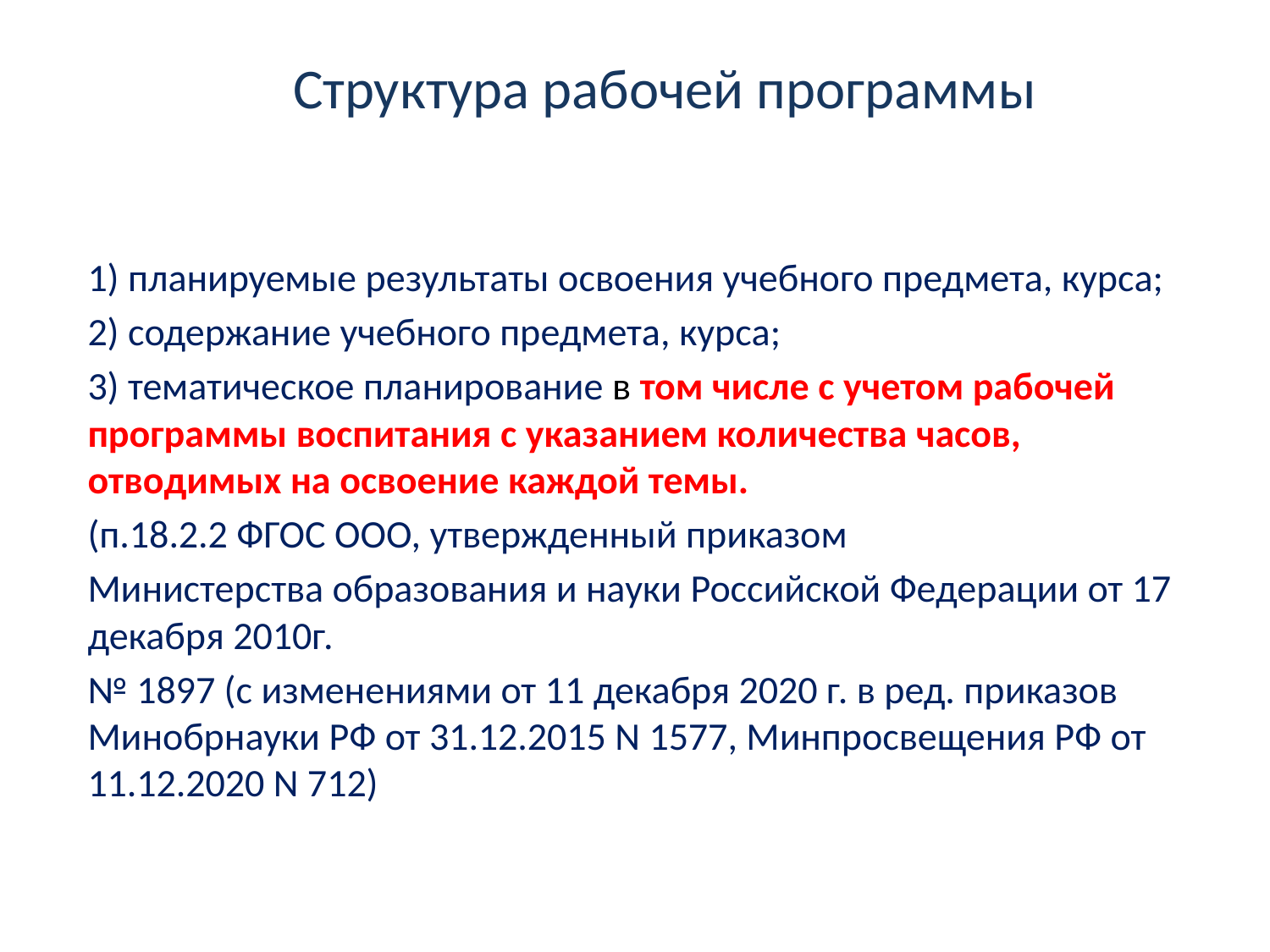

# Структура рабочей программы
1) планируемые результаты освоения учебного предмета, курса;
2) содержание учебного предмета, курса;
3) тематическое планирование в том числе с учетом рабочей программы воспитания с указанием количества часов, отводимых на освоение каждой темы.
(п.18.2.2 ФГОС ООО, утвержденный приказом
Министерства образования и науки Российской Федерации от 17 декабря 2010г.
№ 1897 (с изменениями от 11 декабря 2020 г. в ред. приказов Минобрнауки РФ от 31.12.2015 N 1577, Минпросвещения РФ от 11.12.2020 N 712)